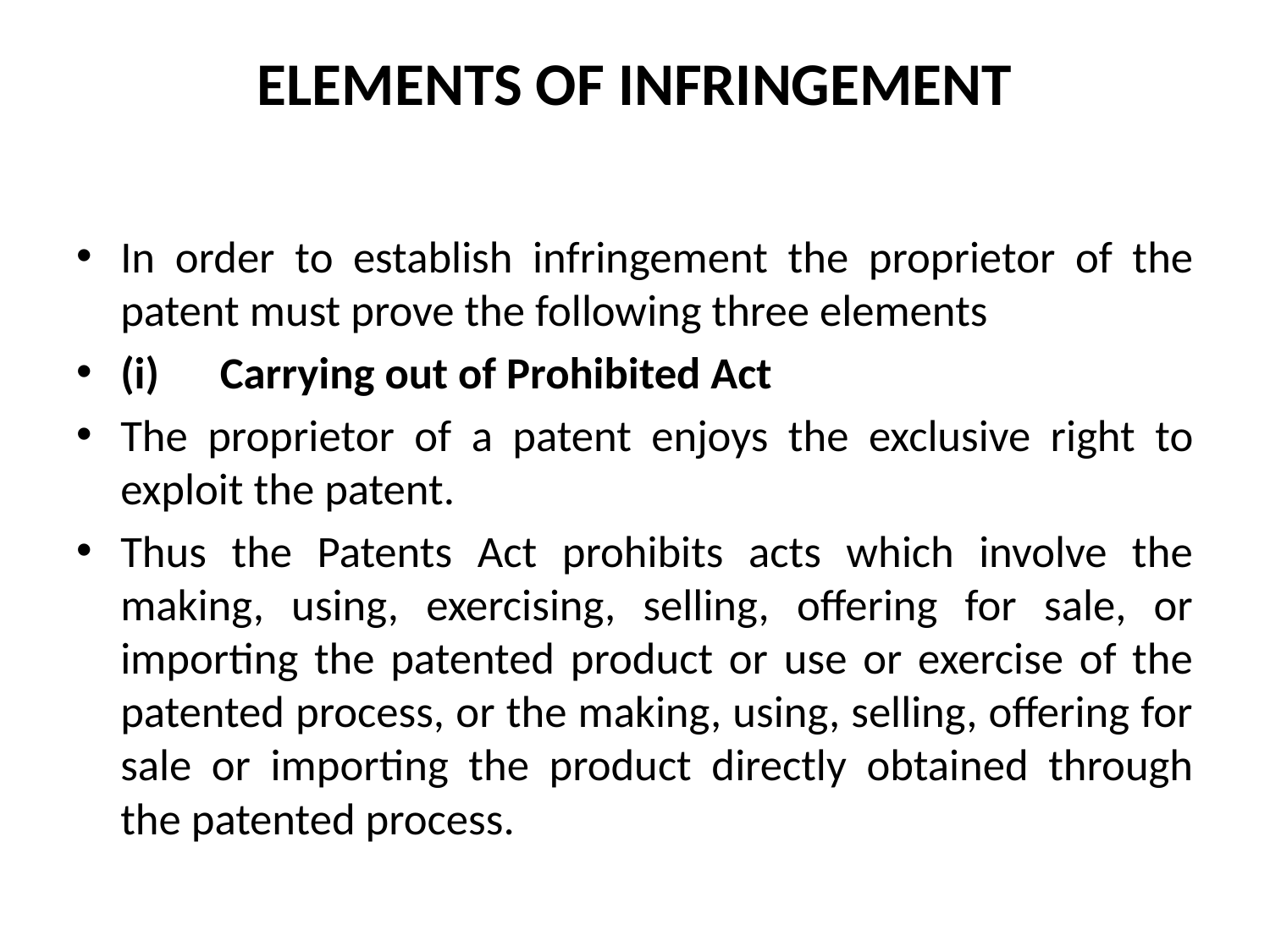

# ELEMENTS OF INFRINGEMENT
In order to establish infringement the proprietor of the patent must prove the following three elements
(i)      Carrying out of Prohibited Act
The proprietor of a patent enjoys the exclusive right to exploit the patent.
Thus the Patents Act prohibits acts which involve the making, using, exercising, selling, offering for sale, or importing the patented product or use or exercise of the patented process, or the making, using, selling, offering for sale or importing the product directly obtained through the patented process.